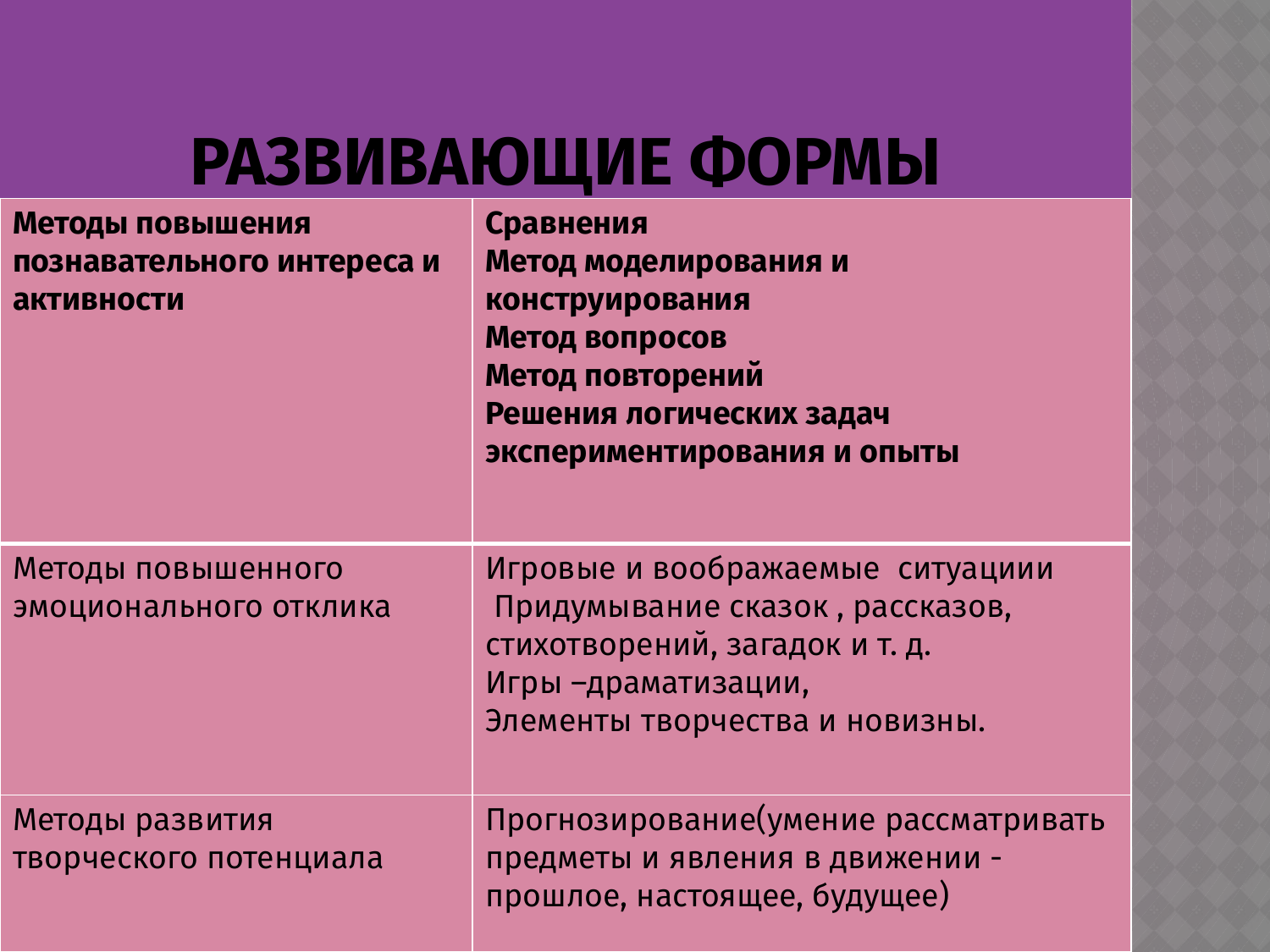

# Развивающие формы
| Методы повышения познавательного интереса и активности | Сравнения Метод моделирования и конструирования Метод вопросов Метод повторений Решения логических задач экспериментирования и опыты |
| --- | --- |
| Методы повышенного эмоционального отклика | Игровые и воображаемые ситуациии Придумывание сказок , рассказов, стихотворений, загадок и т. д. Игры –драматизации, Элементы творчества и новизны. |
| Методы развития творческого потенциала | Прогнозирование(умение рассматривать предметы и явления в движении - прошлое, настоящее, будущее) |